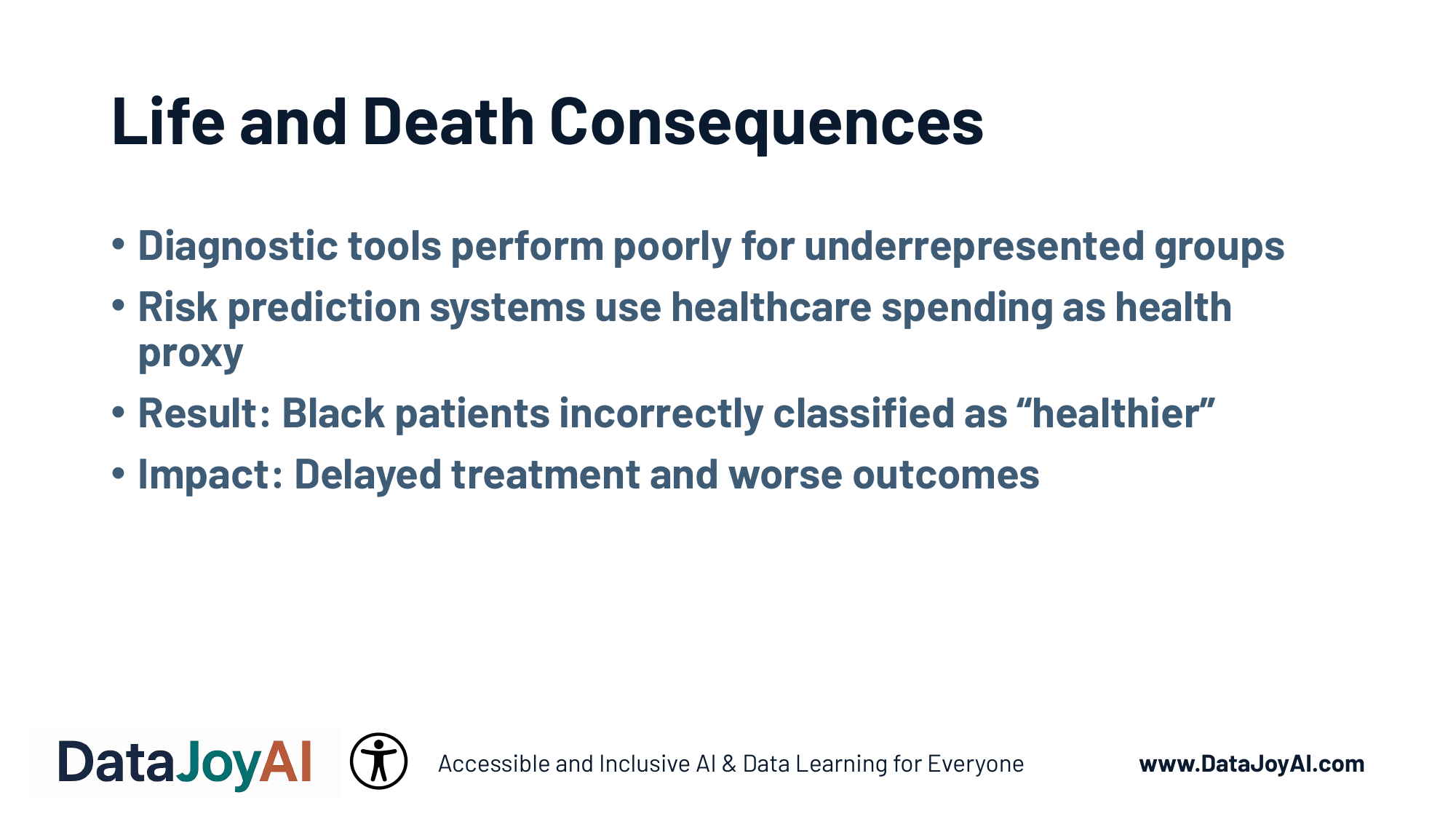

# Life and Death Consequences
Diagnostic tools perform poorly for underrepresented groups
Risk prediction systems use healthcare spending as health proxy
Result: Black patients incorrectly classified as “healthier”
Impact: Delayed treatment and worse outcomes